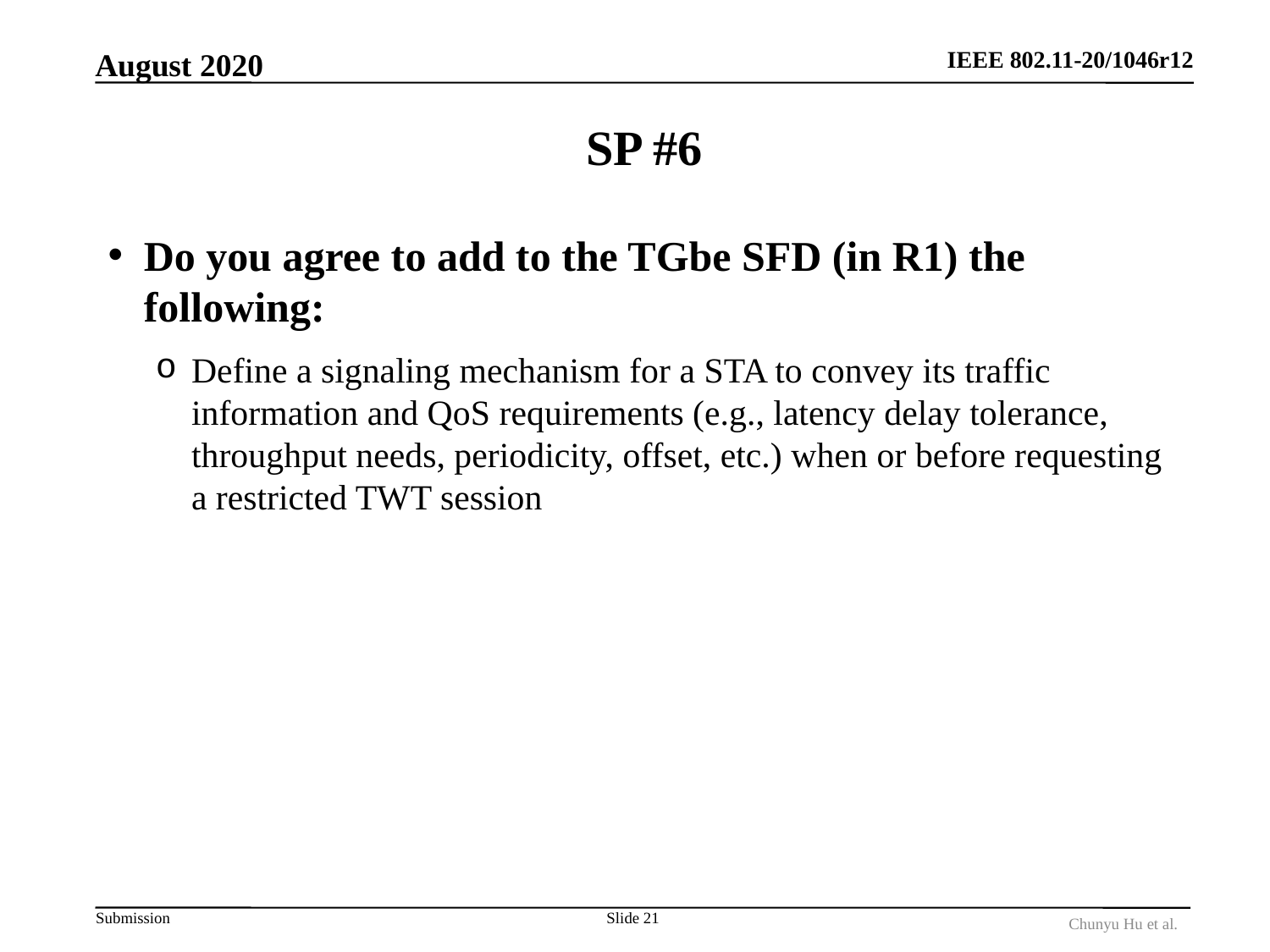

August 2020
# SP #6
Do you agree to add to the TGbe SFD (in R1) the following:
Define a signaling mechanism for a STA to convey its traffic information and QoS requirements (e.g., latency delay tolerance, throughput needs, periodicity, offset, etc.) when or before requesting a restricted TWT session

Slide 21
Chunyu Hu et al.